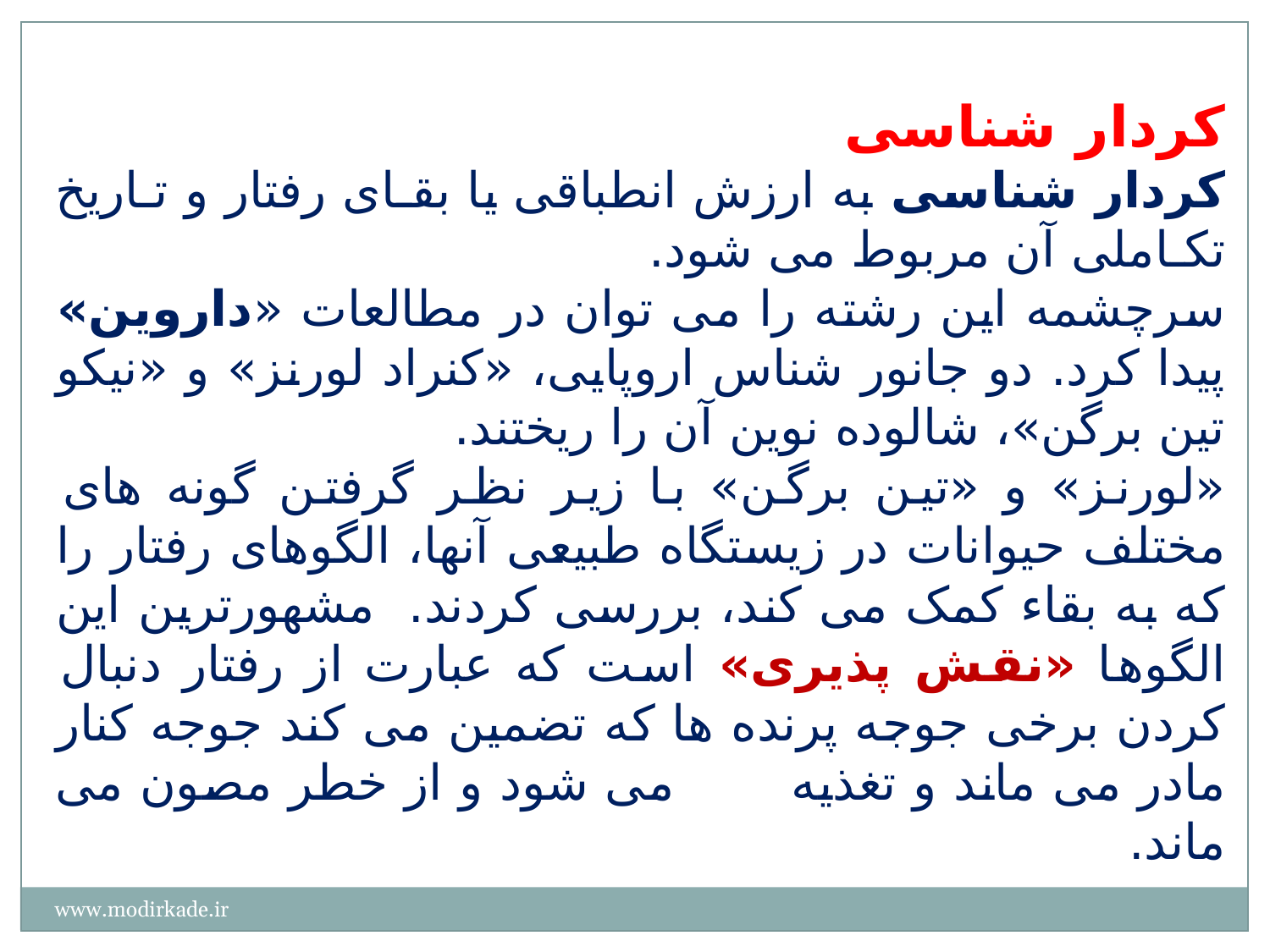

کردار شناسی
کردار شناسی به ارزش انطباقی یا بقـای رفتار و تـاریخ تکـاملی آن مربوط می شود.
سرچشمه این رشته را می توان در مطالعات «داروین» پیدا کرد. دو جانور شناس اروپایی، «کنراد لورنز» و «نیکو تین برگن»، شالوده نوین آن را ریختند.
«لورنز» و «تین برگن» با زیر نظر گرفتن گونه های مختلف حیوانات در زیستگاه طبیعی آنها، الگوهای رفتار را که به بقاء کمک می کند، بررسی کردند.  مشهورترین این الگوها «نقش پذیری» است که عبارت از رفتار دنبال کردن برخی جوجه پرنده ها که تضمین می کند جوجه کنار مادر می ماند و تغذیه       می شود و از خطر مصون می ماند.
www.modirkade.ir